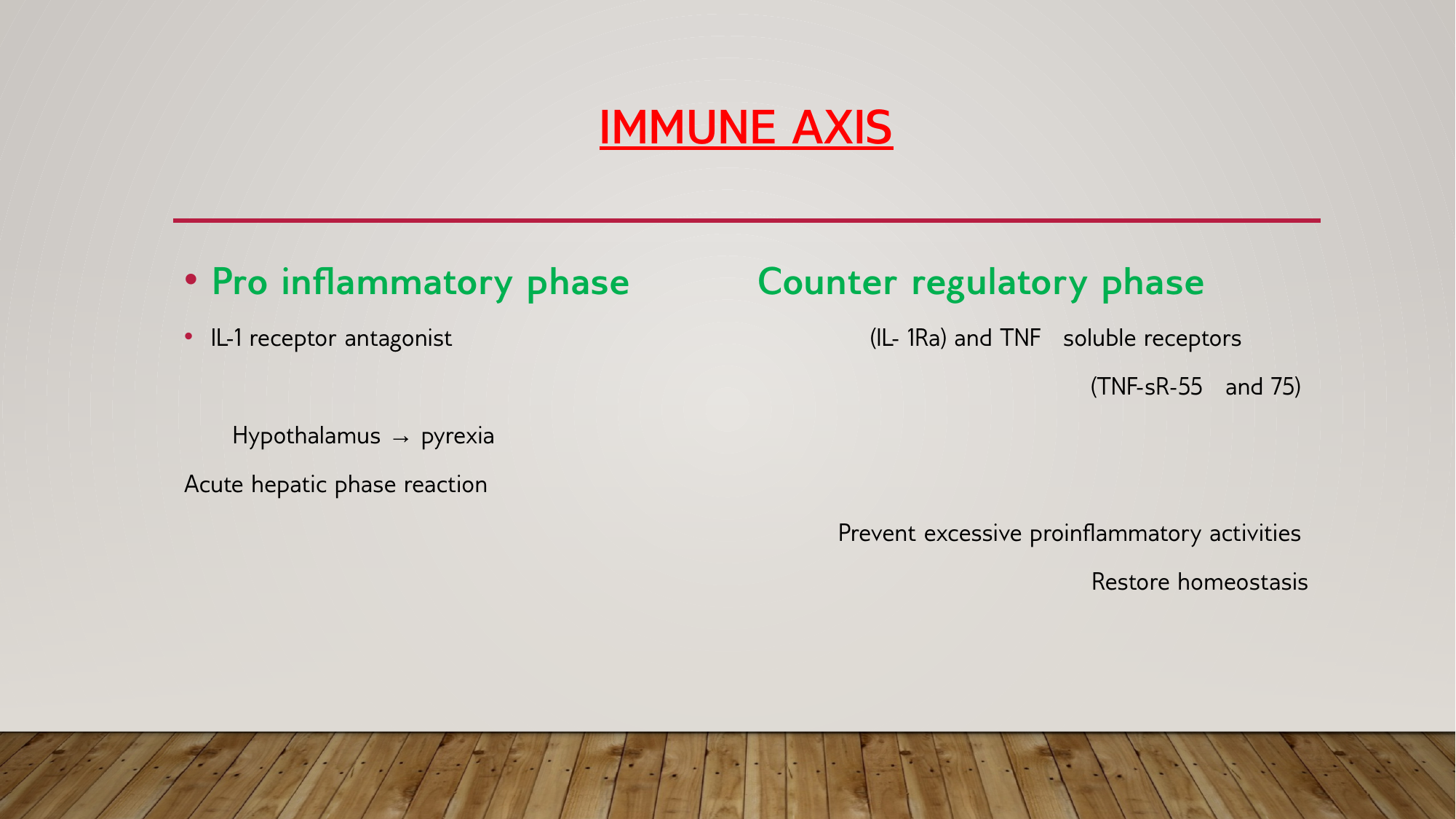

# Immune axis
Pro inflammatory phase          Counter regulatory phase
IL-1 receptor antagonist                                                        (IL- 1Ra) and TNF   soluble receptors
(TNF-sR-55   and 75)
       Hypothalamus → pyrexia
Acute hepatic phase reaction
                              Prevent excessive proinflammatory activities
 Restore homeostasis